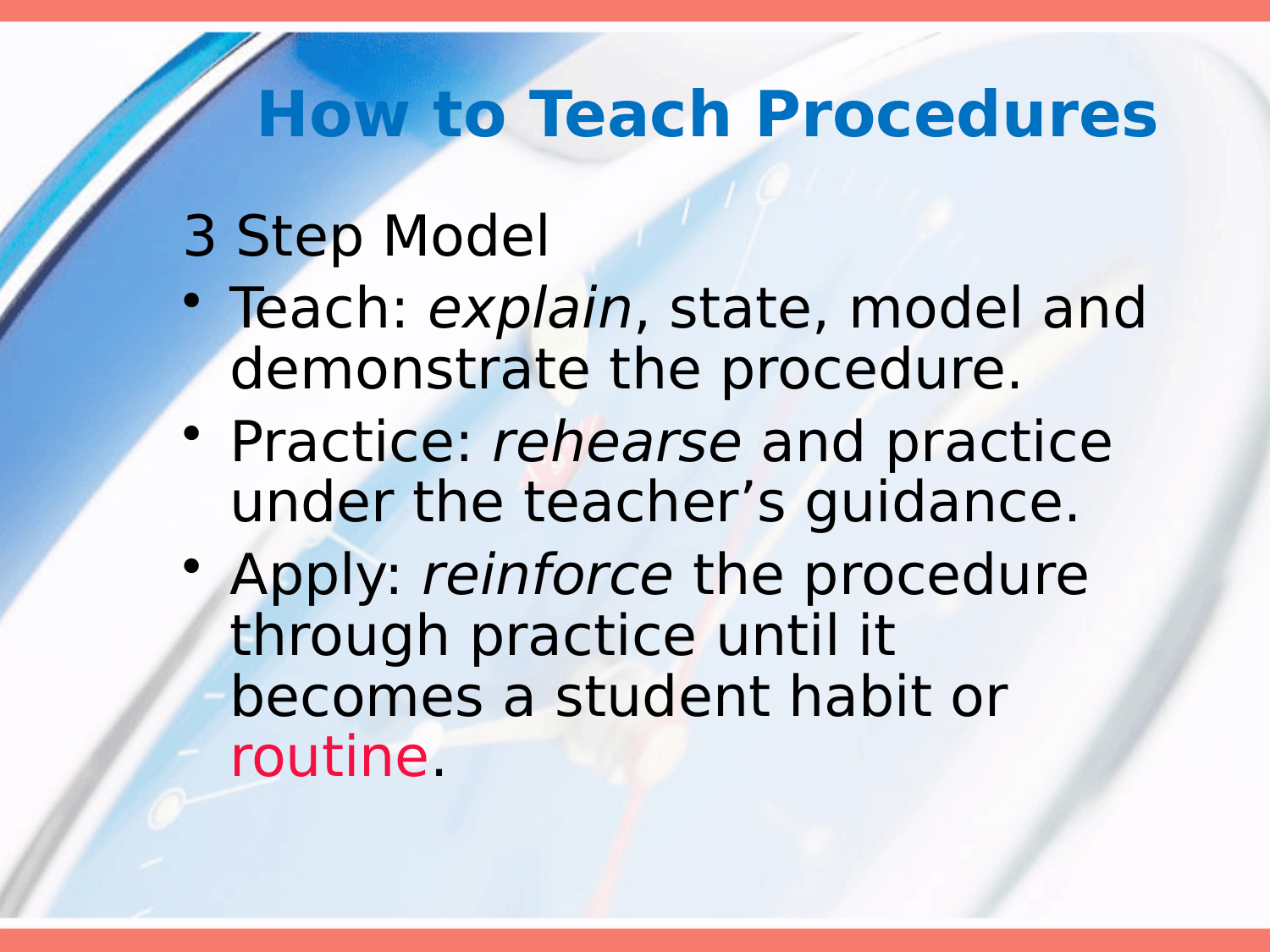

# How to Teach Procedures
3 Step Model
Teach: explain, state, model and demonstrate the procedure.
Practice: rehearse and practice under the teacher’s guidance.
Apply: reinforce the procedure through practice until it becomes a student habit or routine.